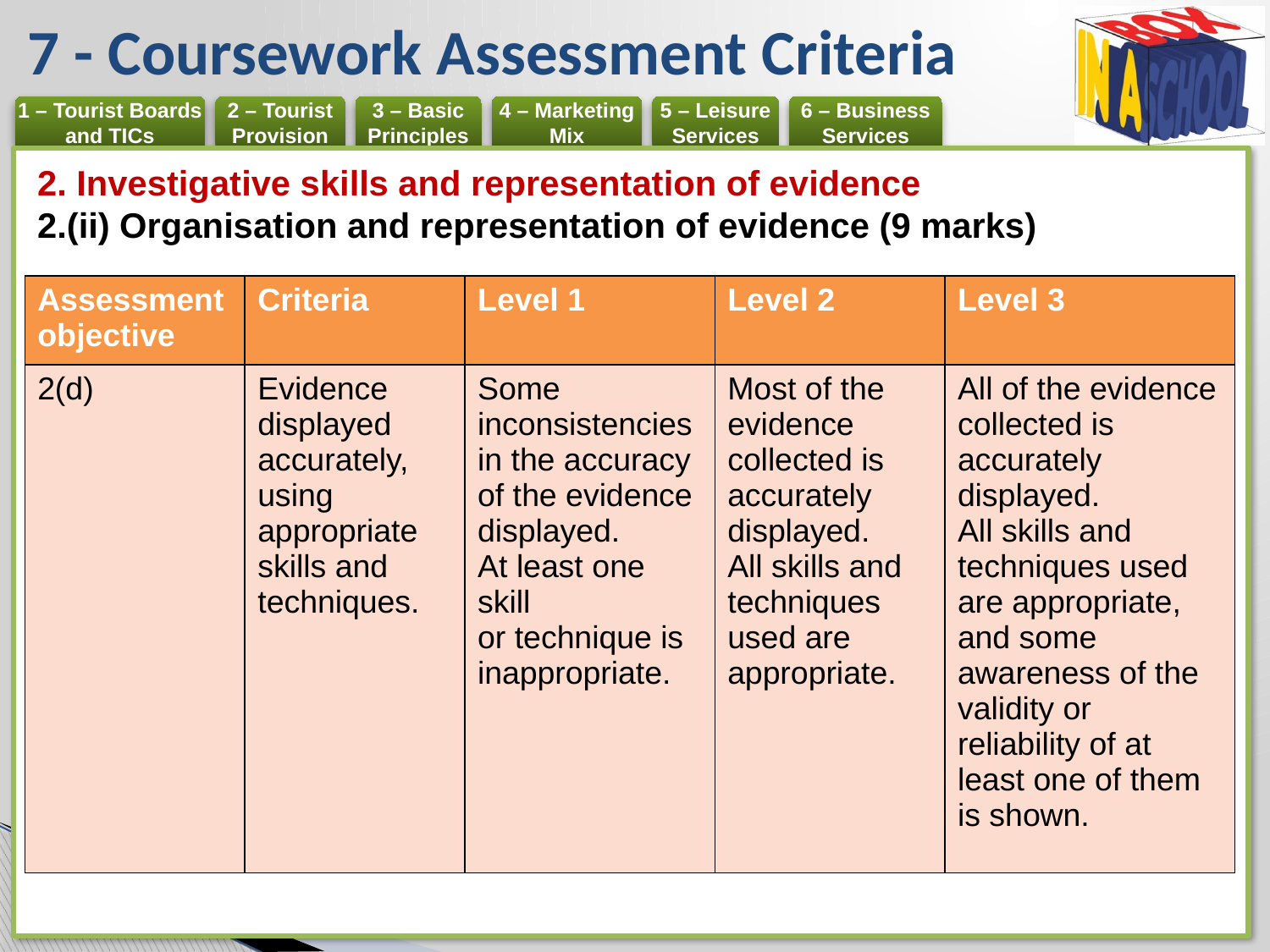

# 7 - Coursework Assessment Criteria
2. Investigative skills and representation of evidence
2.(ii) Organisation and representation of evidence (9 marks)
| Assessment objective | Criteria | Level 1 | Level 2 | Level 3 |
| --- | --- | --- | --- | --- |
| 2(d) | Evidence displayed accurately, using appropriate skills and techniques. | Some inconsistencies in the accuracy of the evidence displayed. At least one skill or technique is inappropriate. | Most of the evidence collected is accurately displayed. All skills and techniques used are appropriate. | All of the evidence collected is accurately displayed. All skills and techniques used are appropriate, and some awareness of the validity or reliability of at least one of them is shown. |